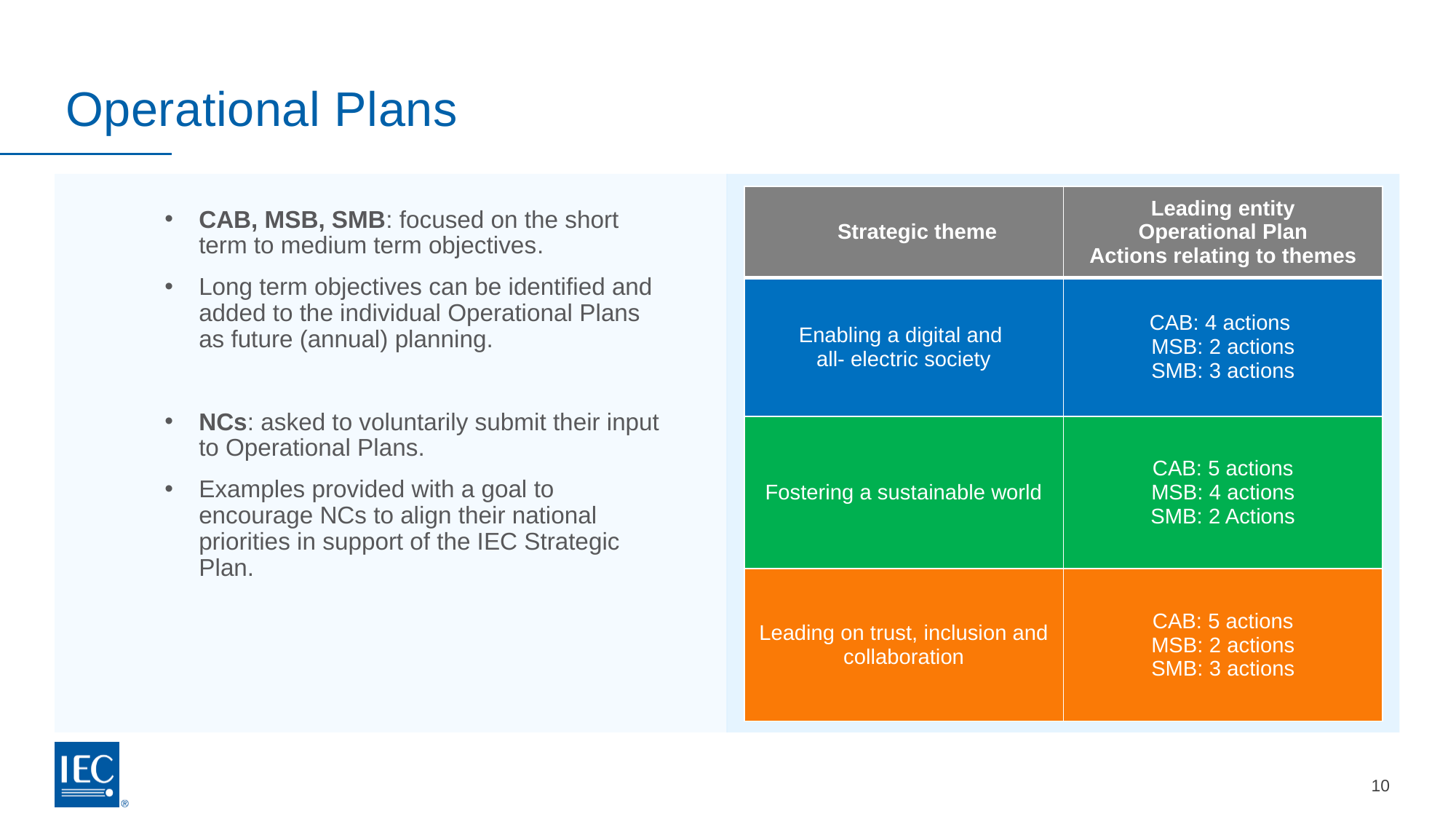

# Operational Plans
| Strategic theme | Leading entity Operational Plan Actions relating to themes |
| --- | --- |
| Enabling a digital and all- electric society | CAB: 4 actions MSB: 2 actions SMB: 3 actions |
| Fostering a sustainable world | CAB: 5 actions MSB: 4 actions SMB: 2 Actions |
| Leading on trust, inclusion and collaboration | CAB: 5 actions MSB: 2 actions SMB: 3 actions |
CAB, MSB, SMB: focused on the short term to medium term objectives.
Long term objectives can be identified and added to the individual Operational Plans as future (annual) planning.

NCs: asked to voluntarily submit their input to Operational Plans.
Examples provided with a goal to encourage NCs to align their national priorities in support of the IEC Strategic Plan.
10